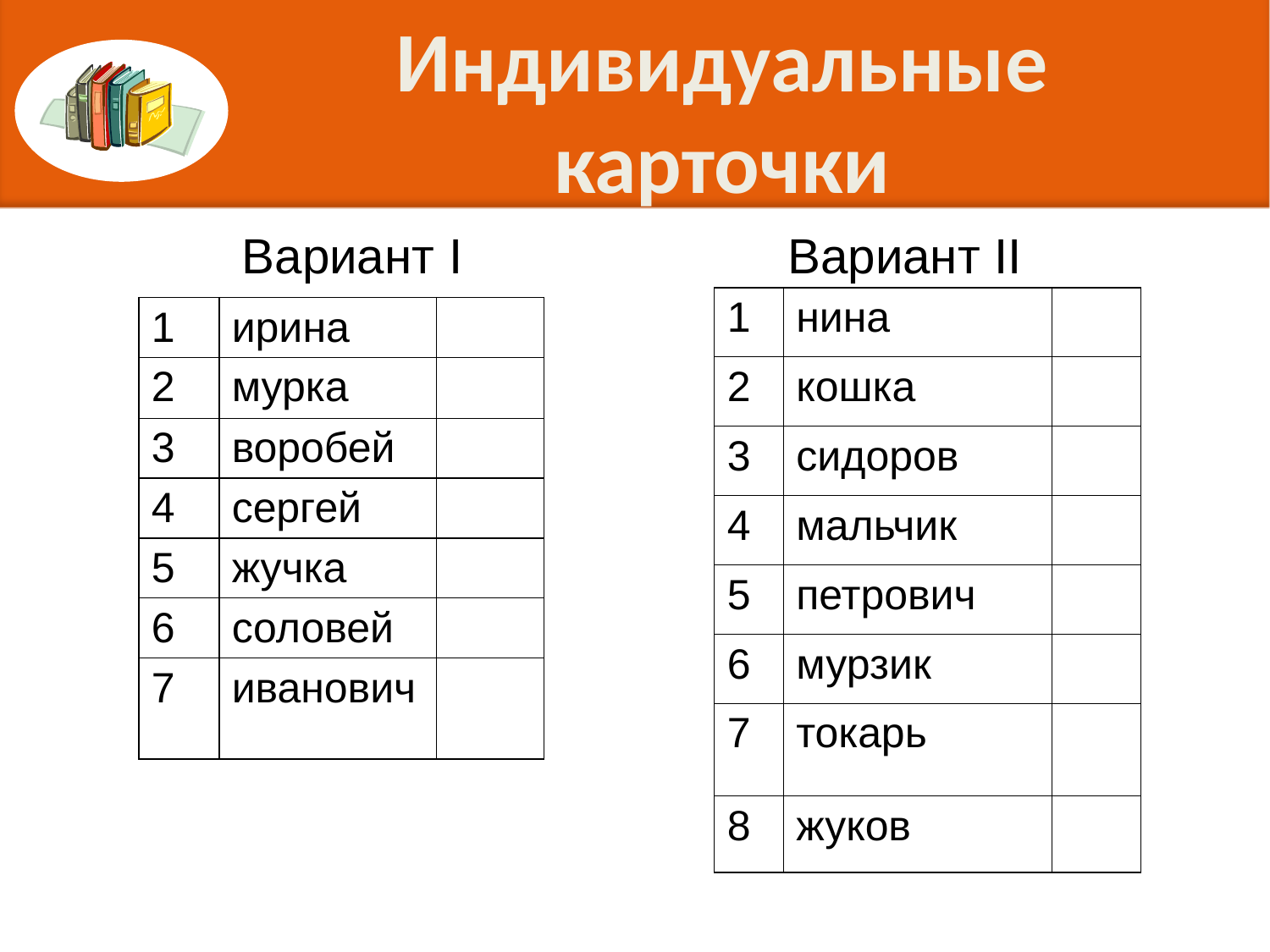

# Индивидуальные карточки
Вариант I
Вариант II
| 1 | нина |  |
| --- | --- | --- |
| 2 | кошка |  |
| 3 | сидоров |  |
| 4 | мальчик |  |
| 5 | петрович |  |
| 6 | мурзик |  |
| 7 | токарь |  |
| 8 | жуков |  |
| 1 | ирина |  |
| --- | --- | --- |
| 2 | мурка |  |
| 3 | воробей |  |
| 4 | сергей |  |
| 5 | жучка |  |
| 6 | соловей |  |
| 7 | иванович |  |